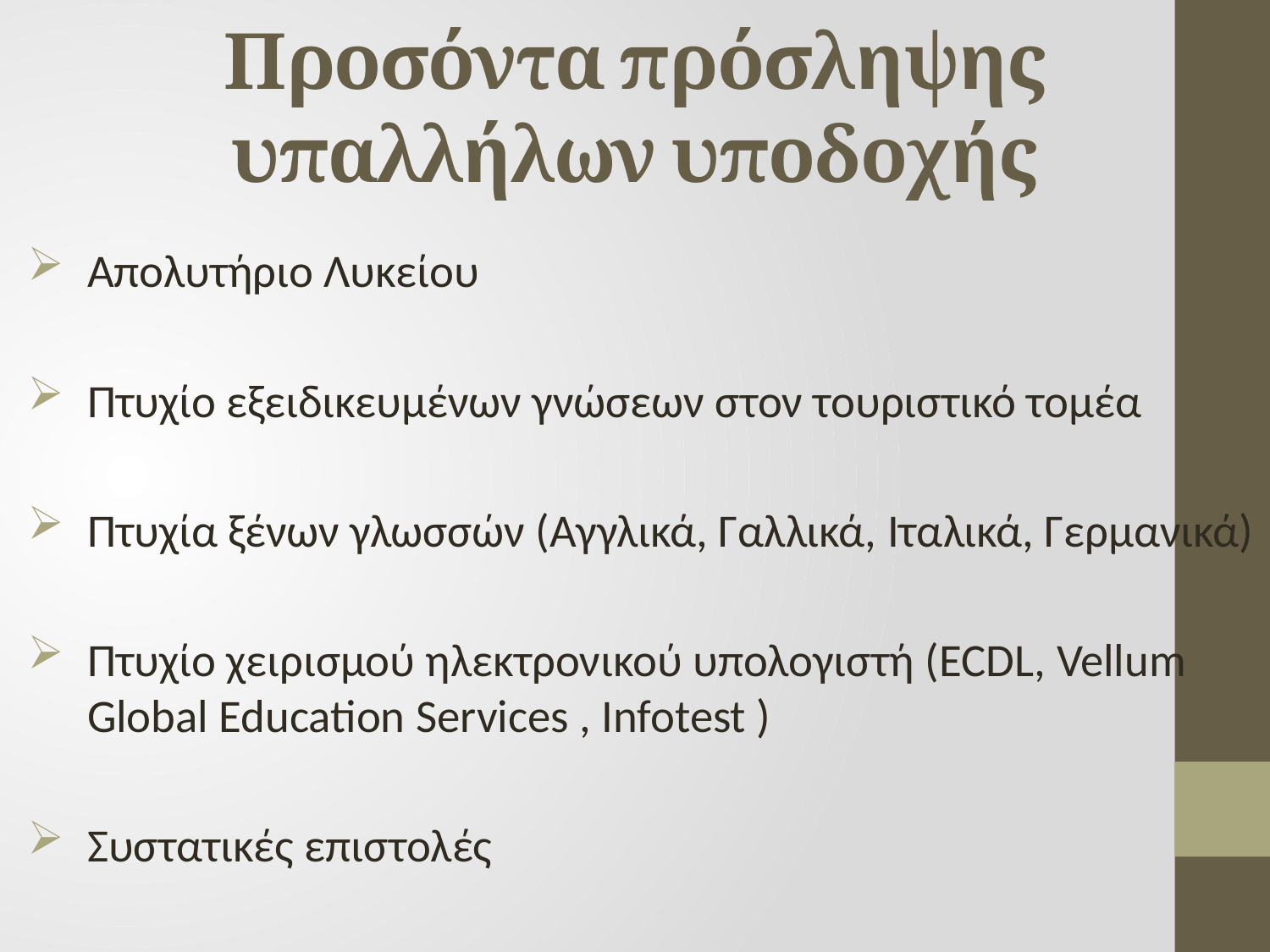

# Προσόντα πρόσληψης υπαλλήλων υποδοχής

Απολυτήριο Λυκείου

Πτυχίο εξειδικευμένων γνώσεων στον τουριστικό τομέα

Πτυχία ξένων γλωσσών (Αγγλικά, Γαλλικά, Ιταλικά, Γερμανικά)

Πτυχίο χειρισμού ηλεκτρονικού υπολογιστή (ECDL, Vellum Global Education Services , Infotest )

Συστατικές επιστολές